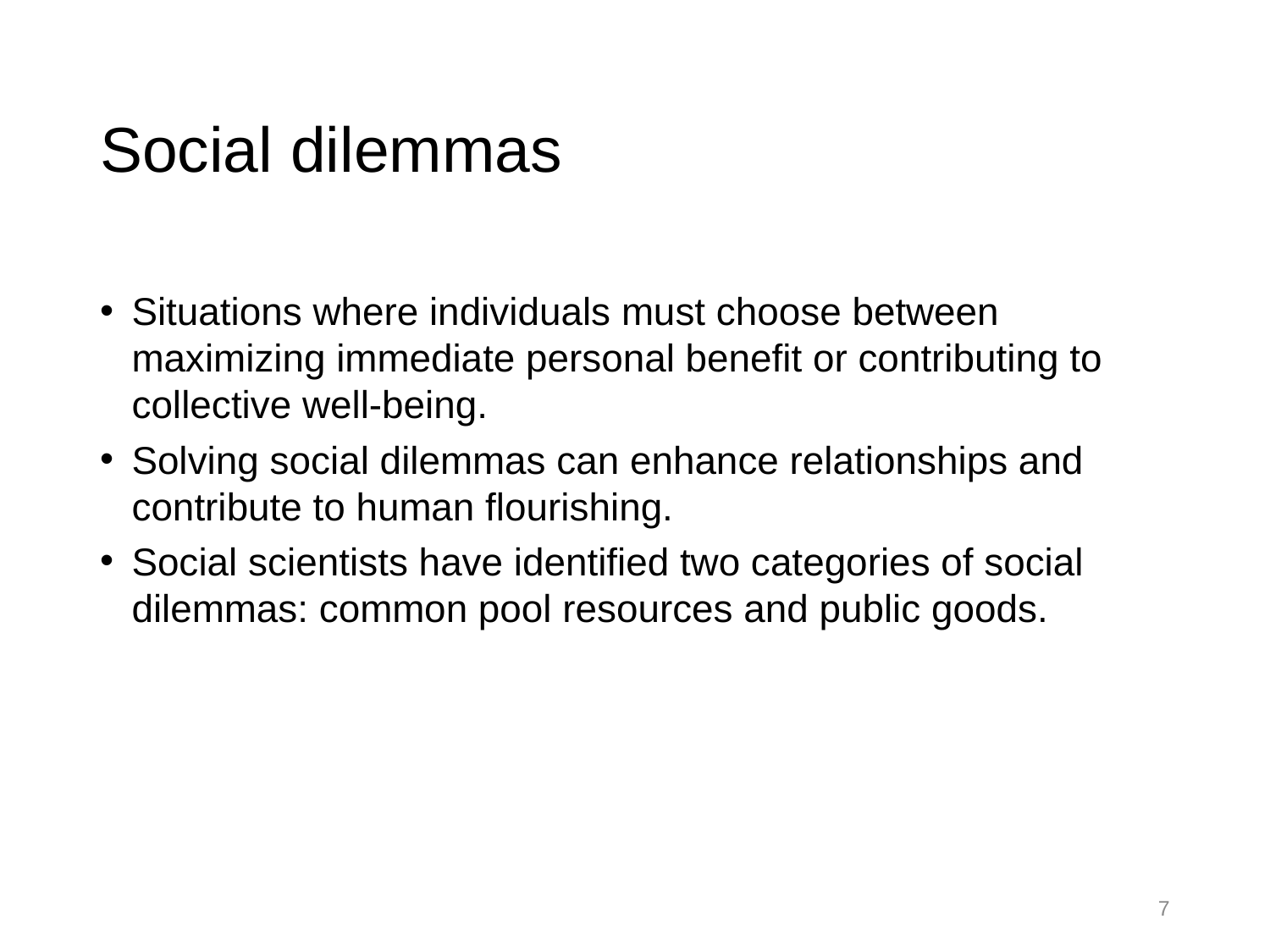

# Social dilemmas
Situations where individuals must choose between maximizing immediate personal benefit or contributing to collective well-being.
Solving social dilemmas can enhance relationships and contribute to human flourishing.
Social scientists have identified two categories of social dilemmas: common pool resources and public goods.
7